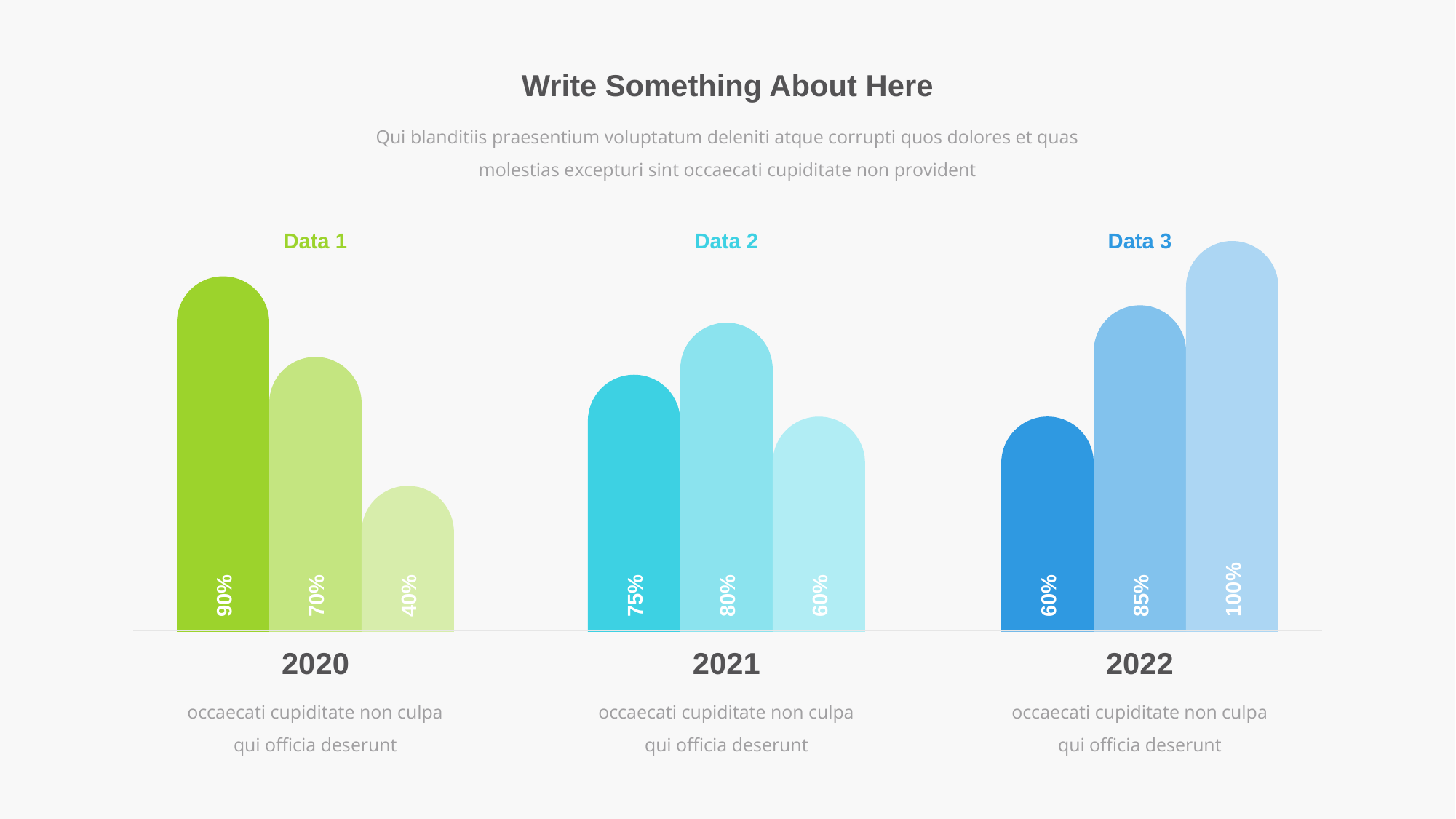

Write Something About Here
Qui blanditiis praesentium voluptatum deleniti atque corrupti quos dolores et quas molestias excepturi sint occaecati cupiditate non provident
Data 1
Data 2
Data 3

60%
85%
100%

90%
70%
40%

75%
80%
60%
2020
2021
2022
occaecati cupiditate non culpa qui officia deserunt
occaecati cupiditate non culpa qui officia deserunt
occaecati cupiditate non culpa qui officia deserunt